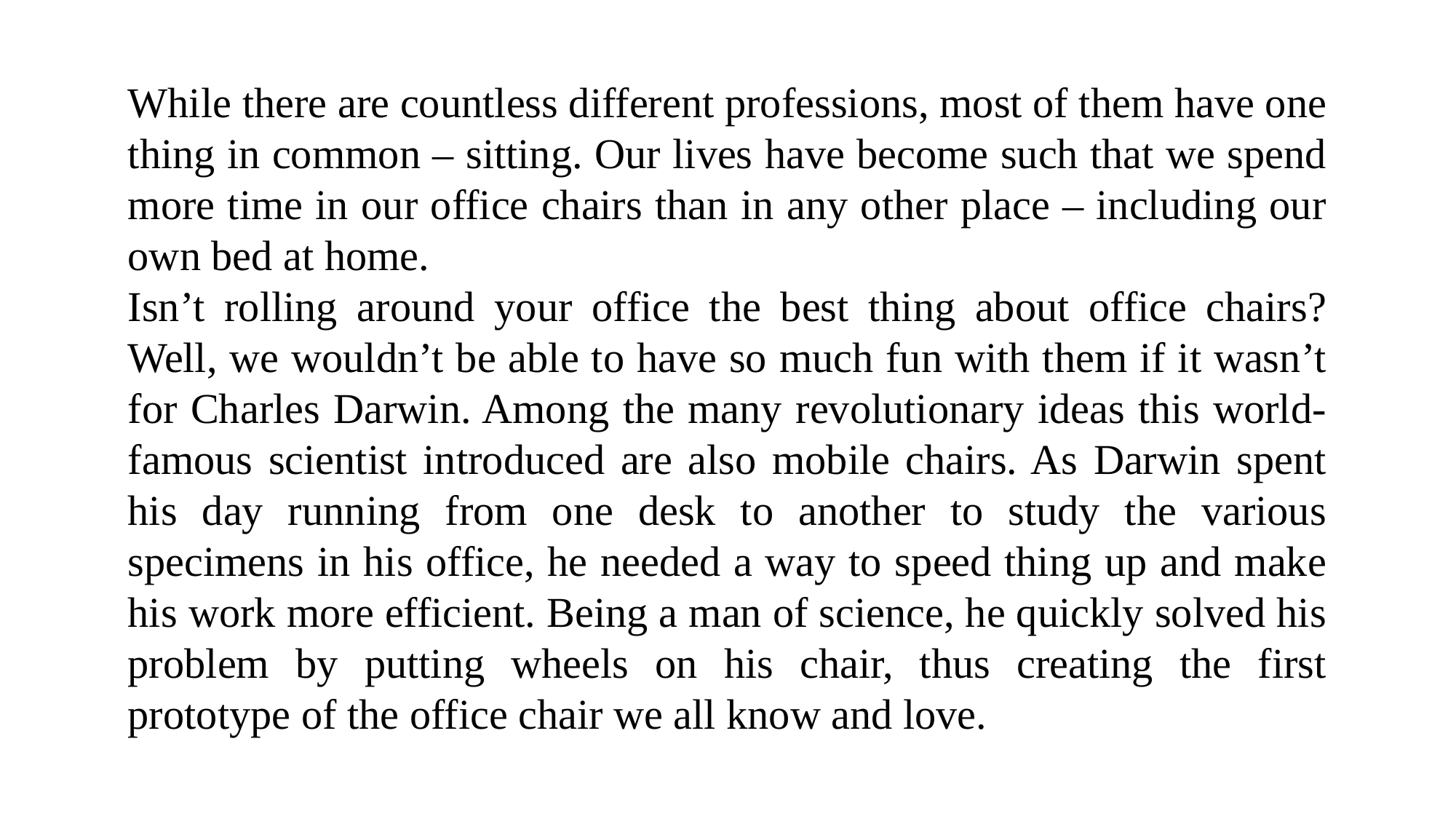

While there are countless different professions, most of them have one thing in common – sitting. Our lives have become such that we spend more time in our office chairs than in any other place – including our own bed at home.
Isn’t rolling around your office the best thing about office chairs? Well, we wouldn’t be able to have so much fun with them if it wasn’t for Charles Darwin. Among the many revolutionary ideas this world-famous scientist introduced are also mobile chairs. As Darwin spent his day running from one desk to another to study the various specimens in his office, he needed a way to speed thing up and make his work more efficient. Being a man of science, he quickly solved his problem by putting wheels on his chair, thus creating the first prototype of the office chair we all know and love.